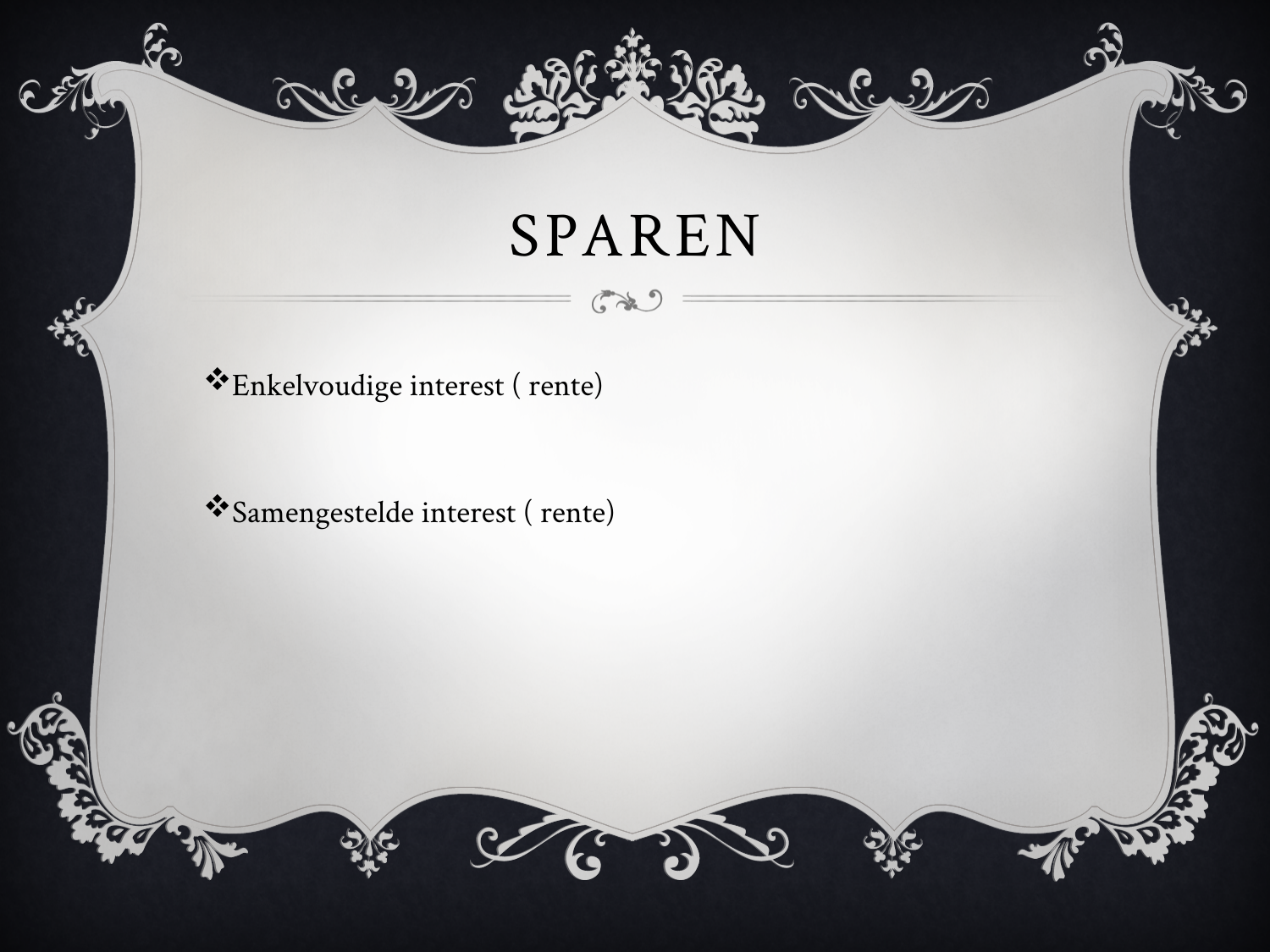

# Sparen
Enkelvoudige interest ( rente)

Samengestelde interest ( rente)